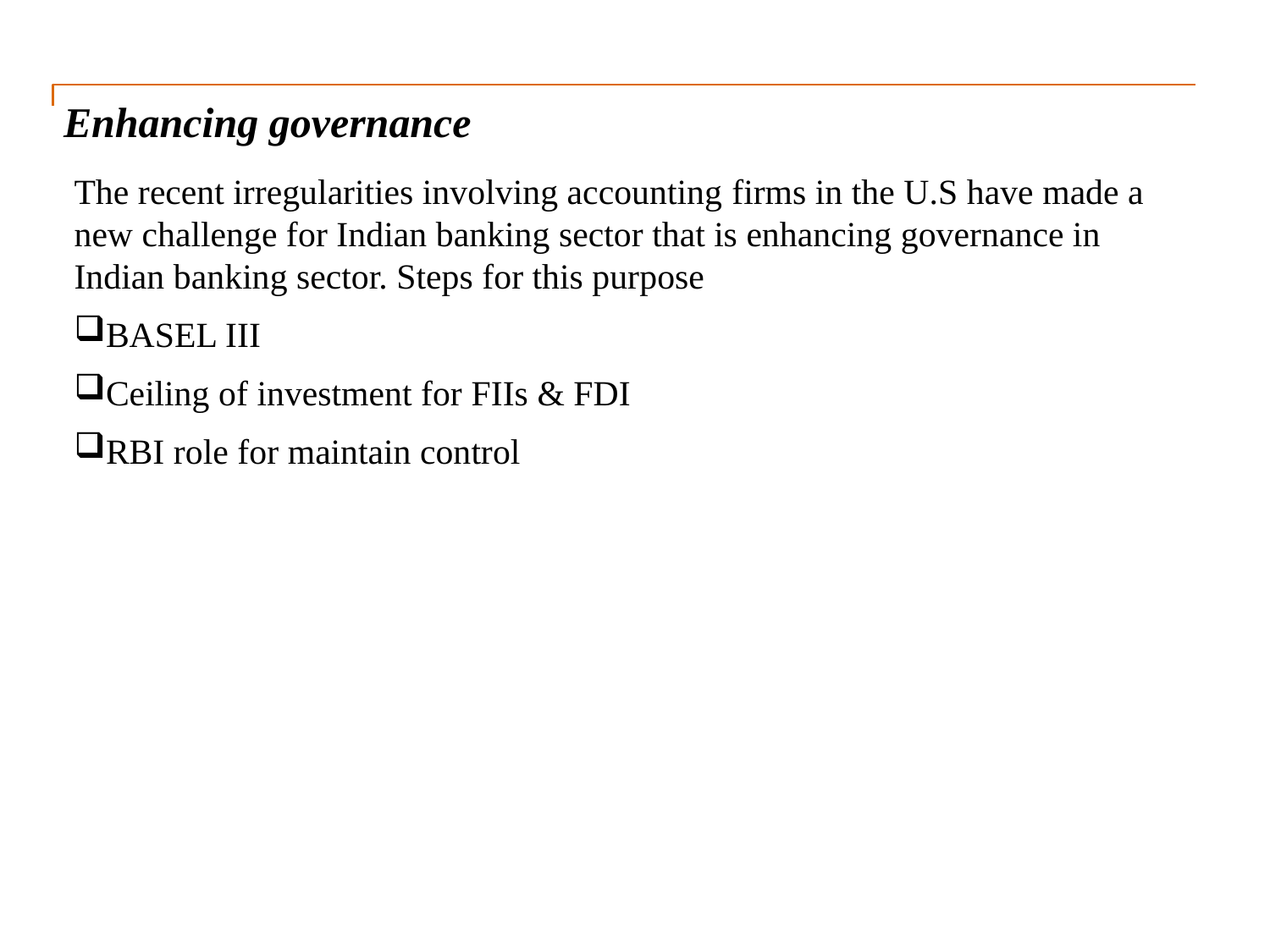

# Enhancing governance
The recent irregularities involving accounting firms in the U.S have made a new challenge for Indian banking sector that is enhancing governance in Indian banking sector. Steps for this purpose
BASEL III
Ceiling of investment for FIIs & FDI
RBI role for maintain control